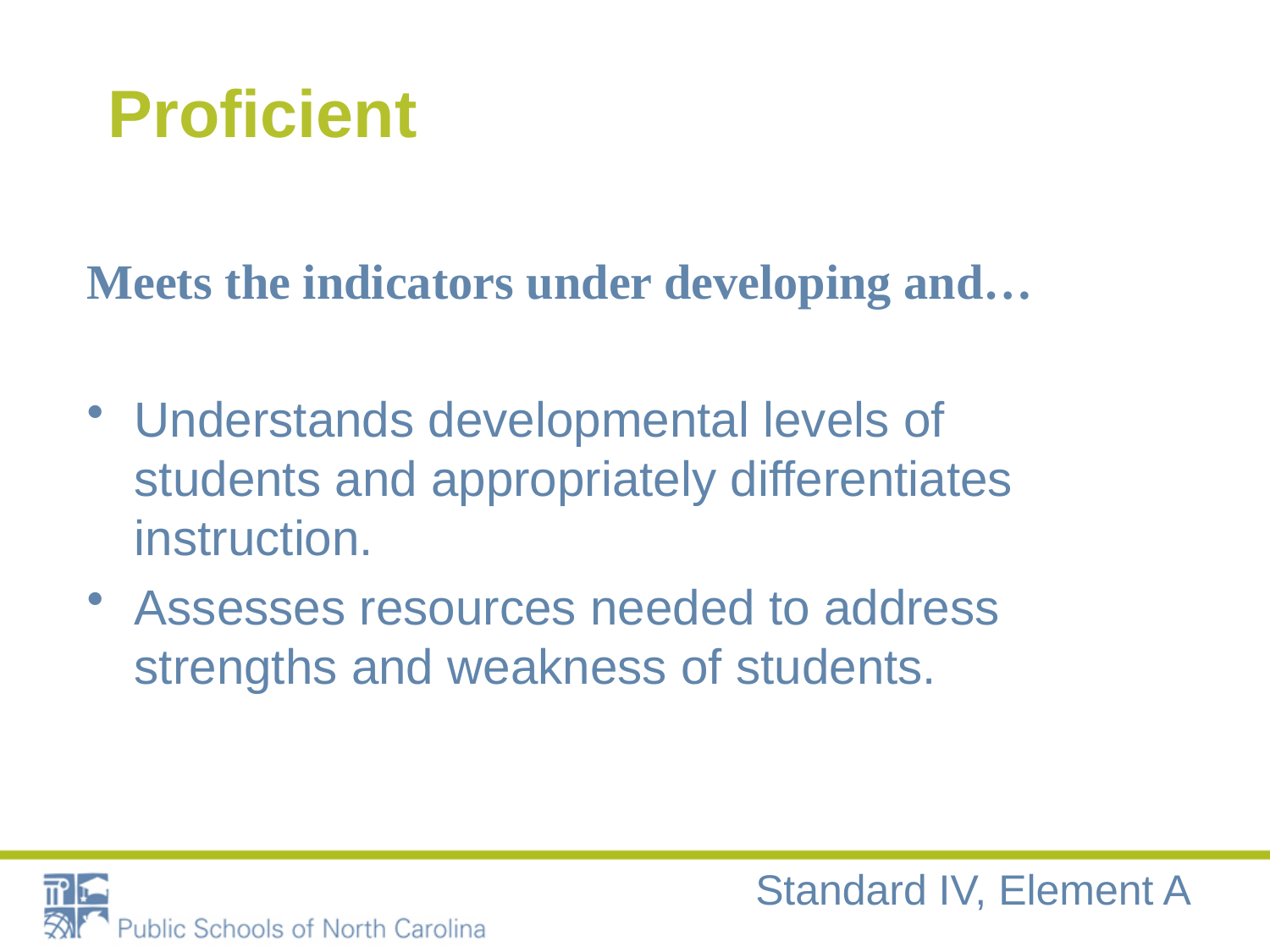

# Proficient
Meets the indicators under developing and…

Understands developmental levels of students and appropriately differentiates instruction.
Assesses resources needed to address strengths and weakness of students.

Standard IV, Element A